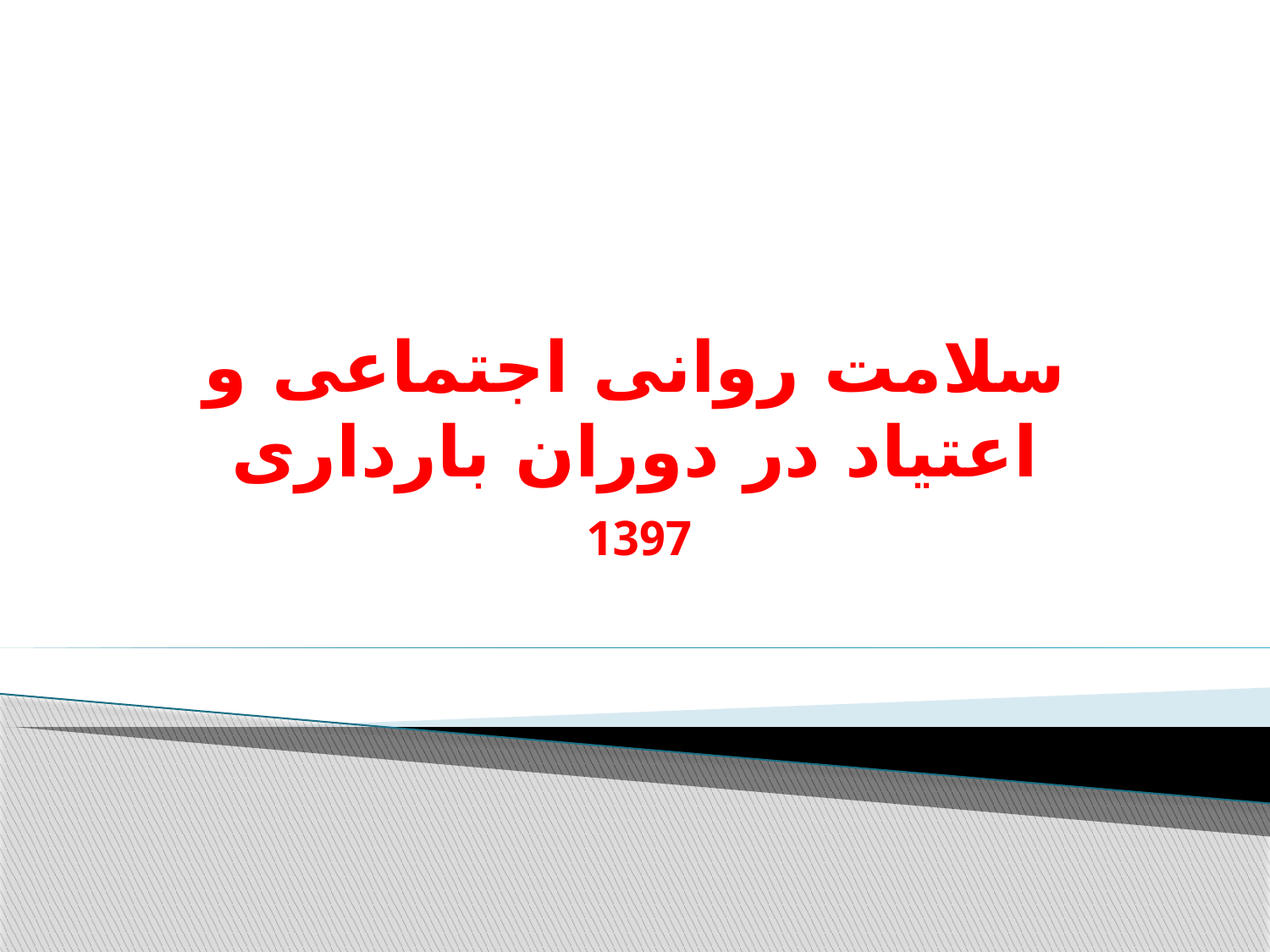

# سلامت روانی اجتماعی و اعتیاد در دوران بارداری
1397